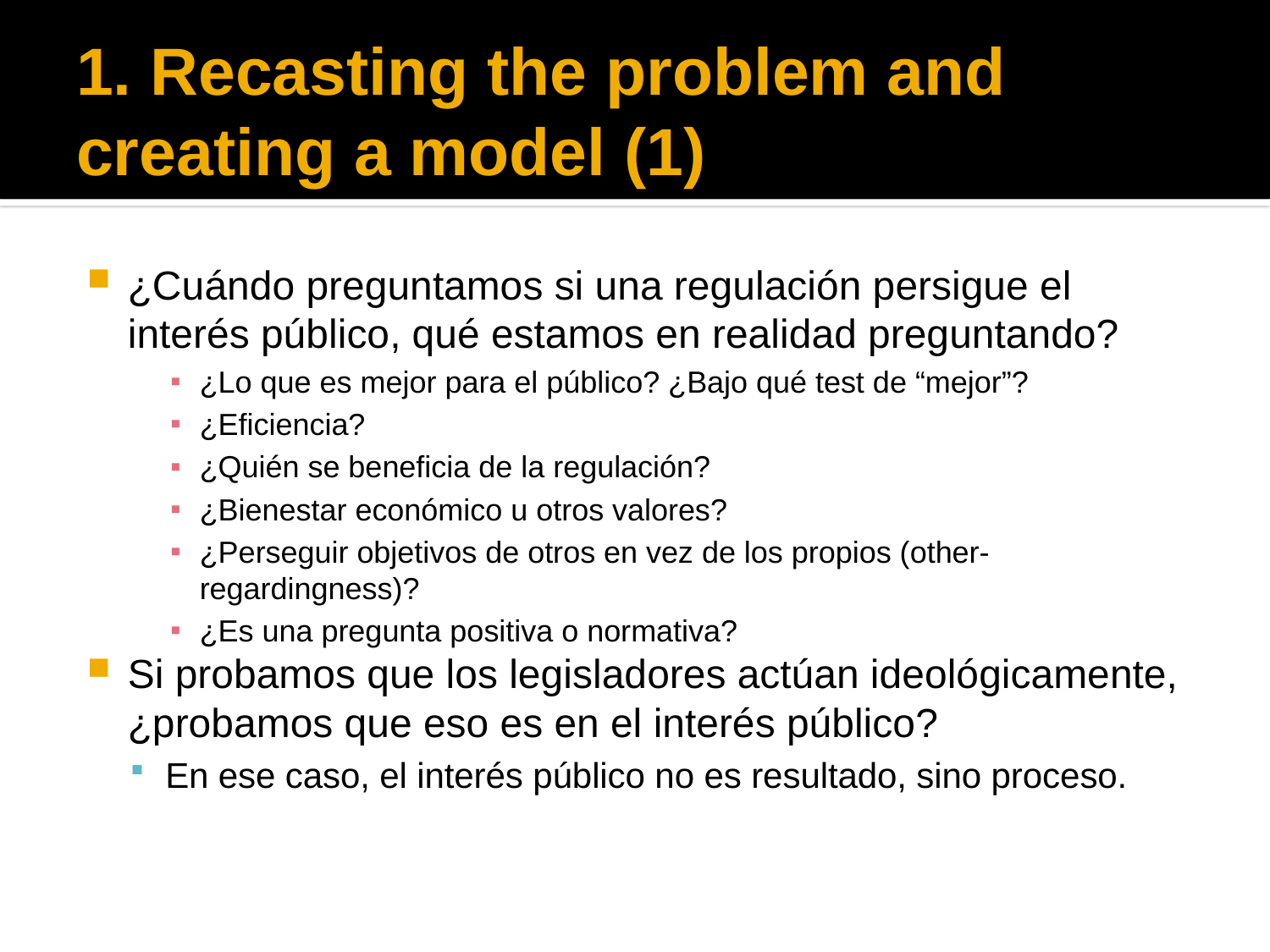

# 1. Recasting the problem and creating a model (1)
¿Cuándo preguntamos si una regulación persigue el interés público, qué estamos en realidad preguntando?
¿Lo que es mejor para el público? ¿Bajo qué test de “mejor”?
¿Eficiencia?
¿Quién se beneficia de la regulación?
¿Bienestar económico u otros valores?
¿Perseguir objetivos de otros en vez de los propios (other-regardingness)?
¿Es una pregunta positiva o normativa?
Si probamos que los legisladores actúan ideológicamente, ¿probamos que eso es en el interés público?
En ese caso, el interés público no es resultado, sino proceso.